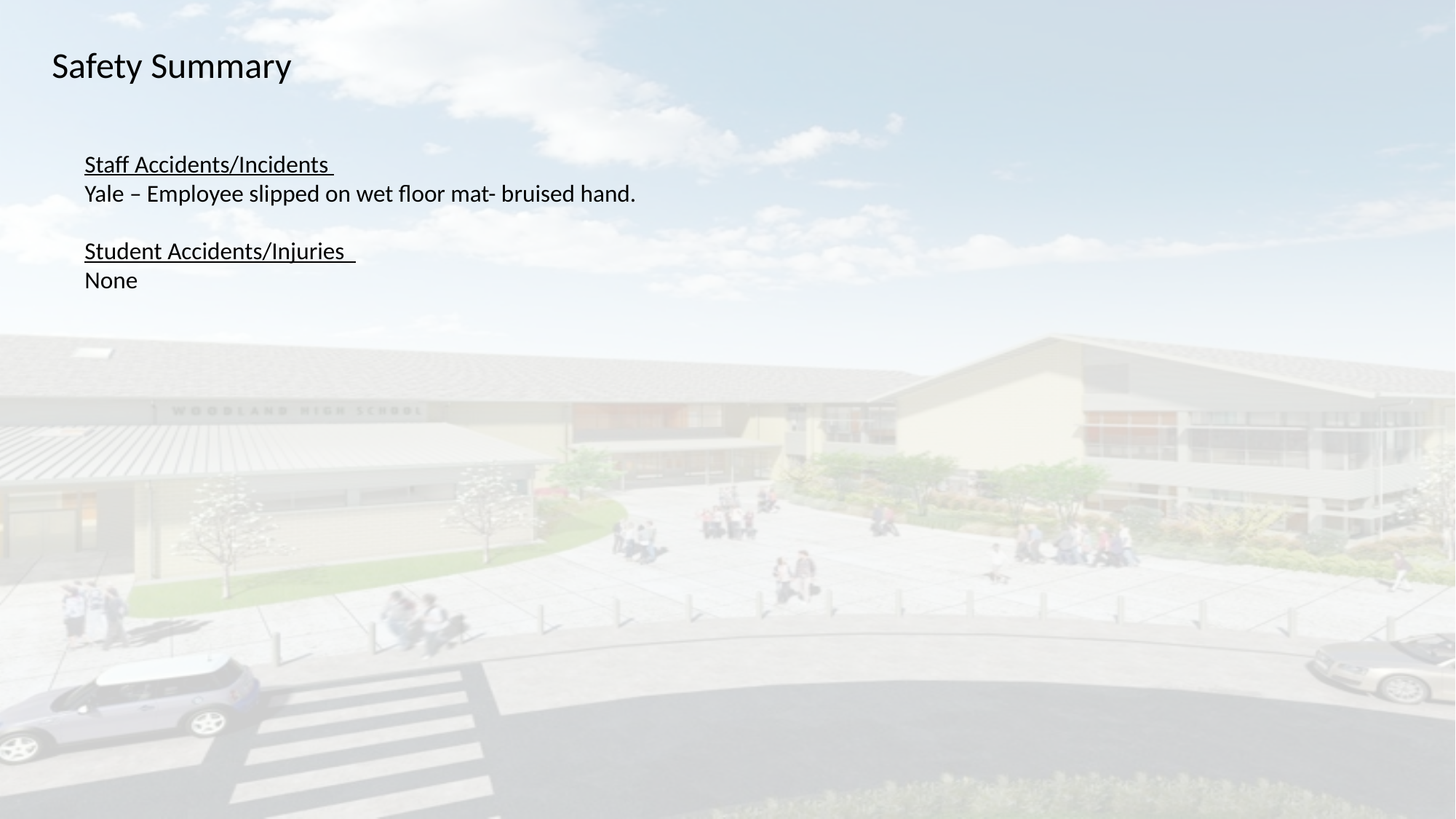

# Safety Summary
Staff Accidents/Incidents
Yale – Employee slipped on wet floor mat- bruised hand.

Student Accidents/Injuries
None